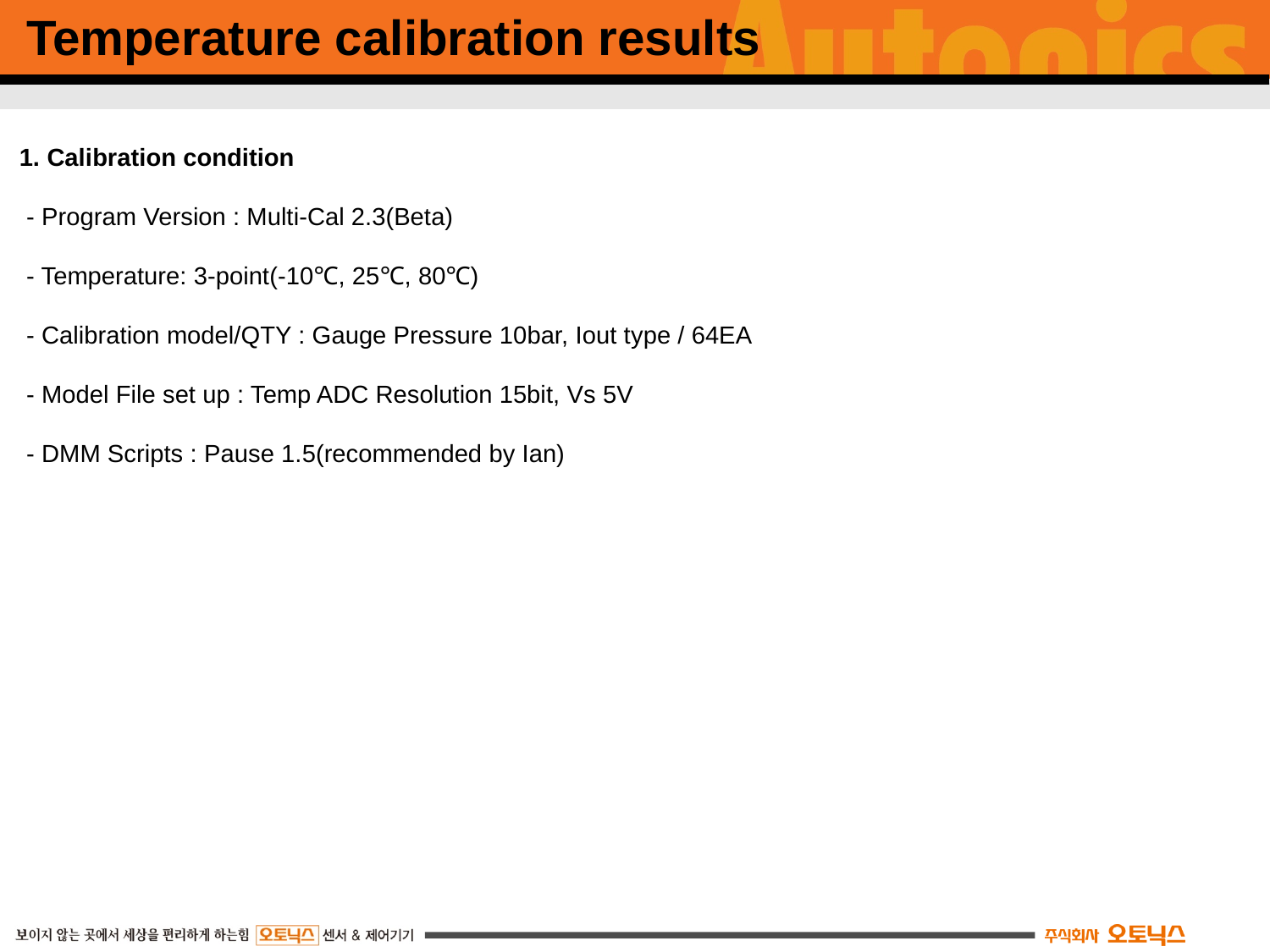

Temperature calibration results
 1. Calibration condition

  - Program Version : Multi-Cal 2.3(Beta)

  - Temperature: 3-point(-10℃, 25℃, 80℃)

  - Calibration model/QTY : Gauge Pressure 10bar, Iout type / 64EA

  - Model File set up : Temp ADC Resolution 15bit, Vs 5V

  - DMM Scripts : Pause 1.5(recommended by Ian)